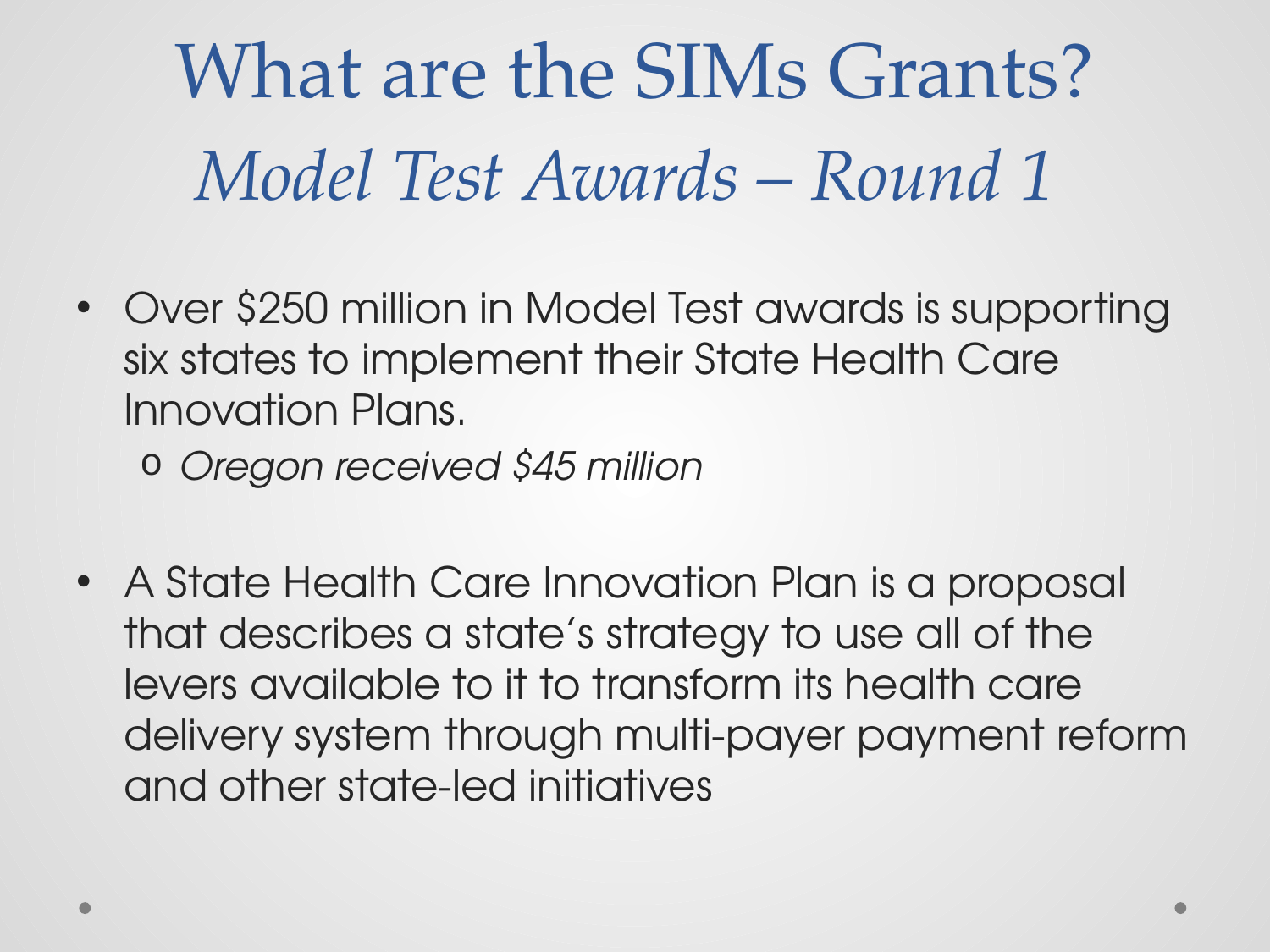

# What are the SIMs Grants? Model Test Awards – Round 1
Over $250 million in Model Test awards is supporting six states to implement their State Health Care Innovation Plans.
Oregon received $45 million

A State Health Care Innovation Plan is a proposal that describes a state’s strategy to use all of the levers available to it to transform its health care delivery system through multi-payer payment reform and other state-led initiatives